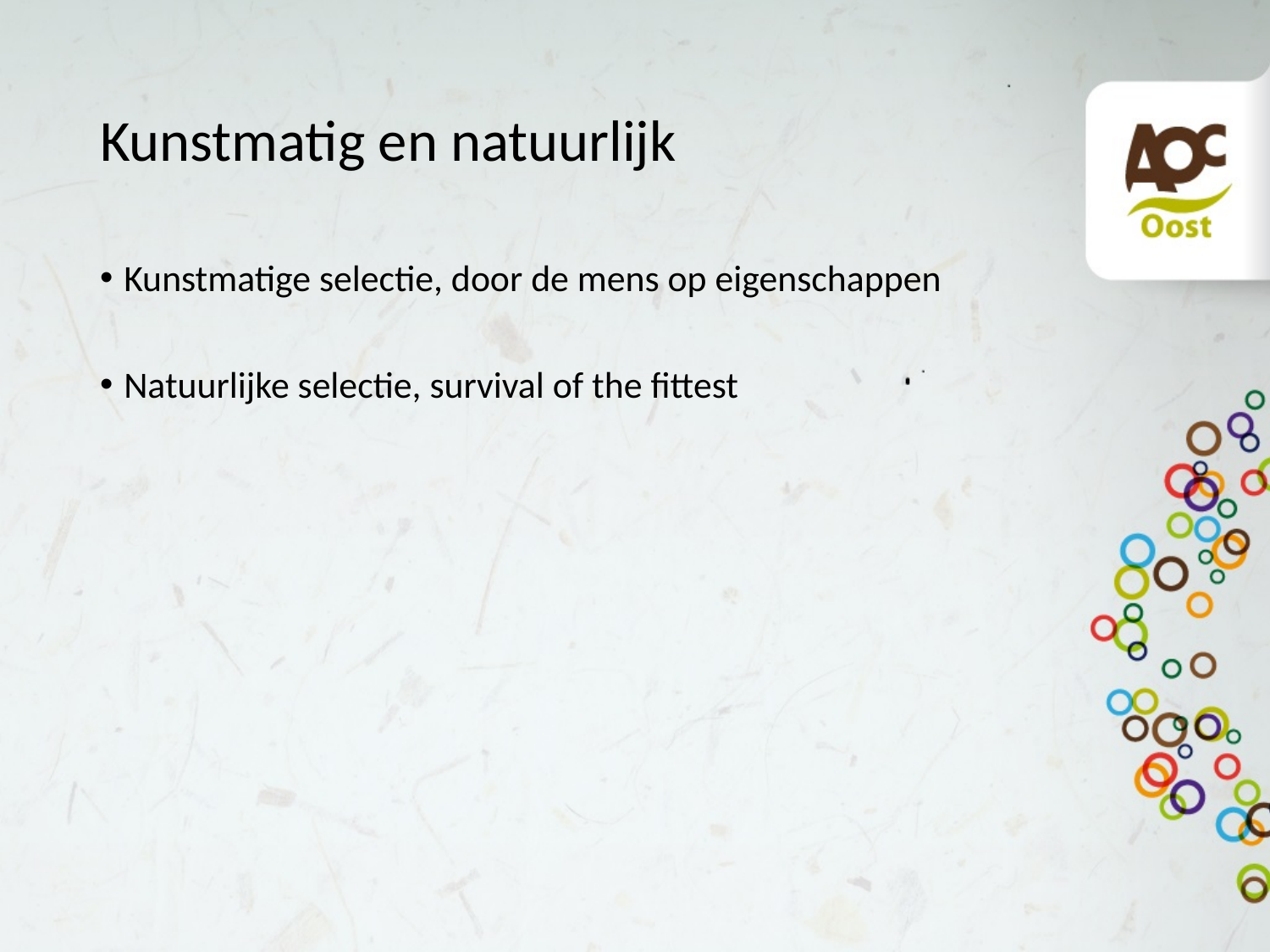

# Kunstmatig en natuurlijk
Kunstmatige selectie, door de mens op eigenschappen

Natuurlijke selectie, survival of the fittest